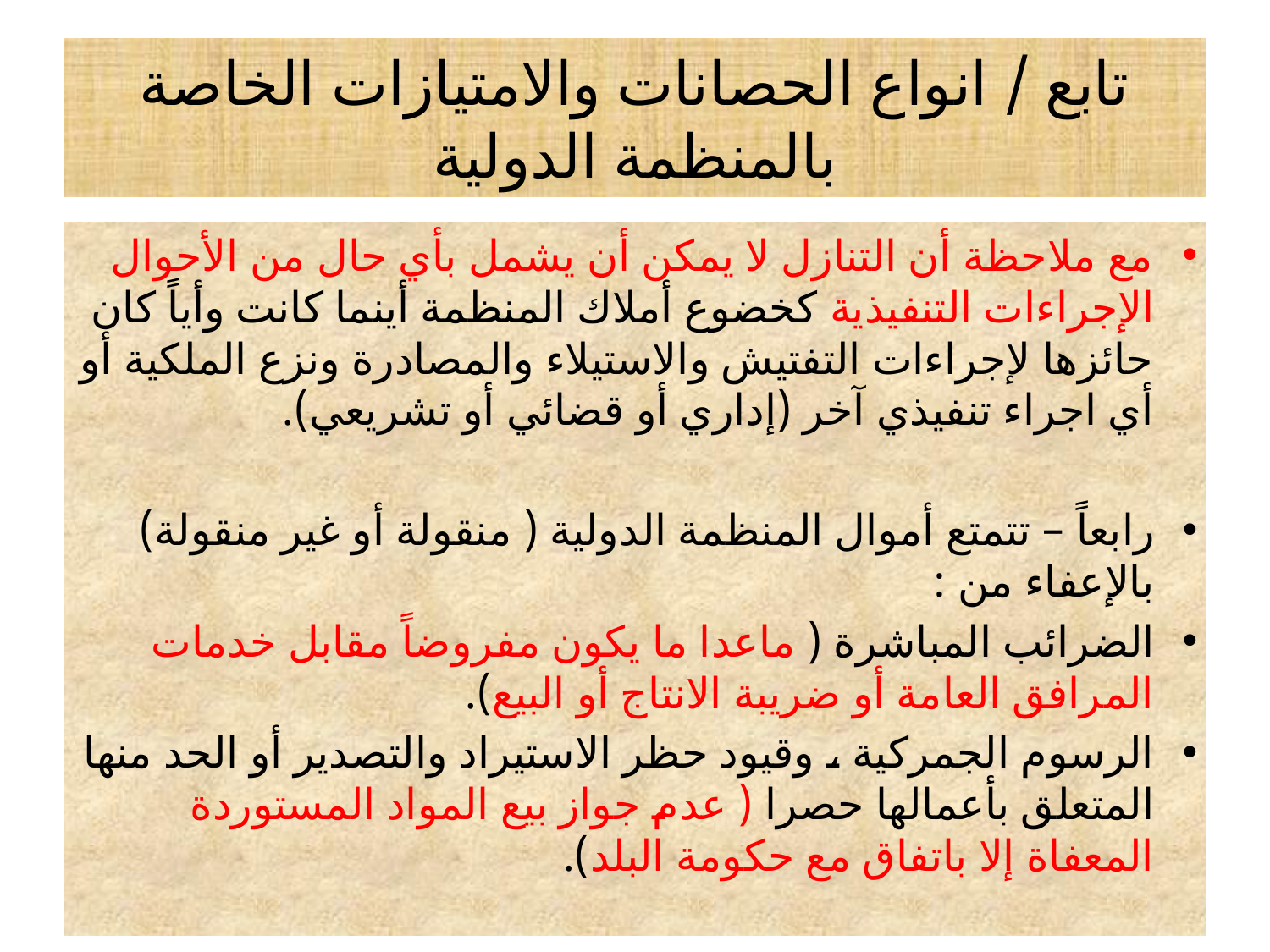

# تابع / انواع الحصانات والامتيازات الخاصة بالمنظمة الدولية
مع ملاحظة أن التنازل لا يمكن أن يشمل بأي حال من الأحوال الإجراءات التنفيذية كخضوع أملاك المنظمة أينما كانت وأياً كان حائزها لإجراءات التفتيش والاستيلاء والمصادرة ونزع الملكية أو أي اجراء تنفيذي آخر (إداري أو قضائي أو تشريعي).

رابعاً – تتمتع أموال المنظمة الدولية ( منقولة أو غير منقولة) بالإعفاء من :
الضرائب المباشرة ( ماعدا ما يكون مفروضاً مقابل خدمات المرافق العامة أو ضريبة الانتاج أو البيع).
الرسوم الجمركية ، وقيود حظر الاستيراد والتصدير أو الحد منها المتعلق بأعمالها حصرا ( عدم جواز بيع المواد المستوردة المعفاة إلا باتفاق مع حكومة البلد).